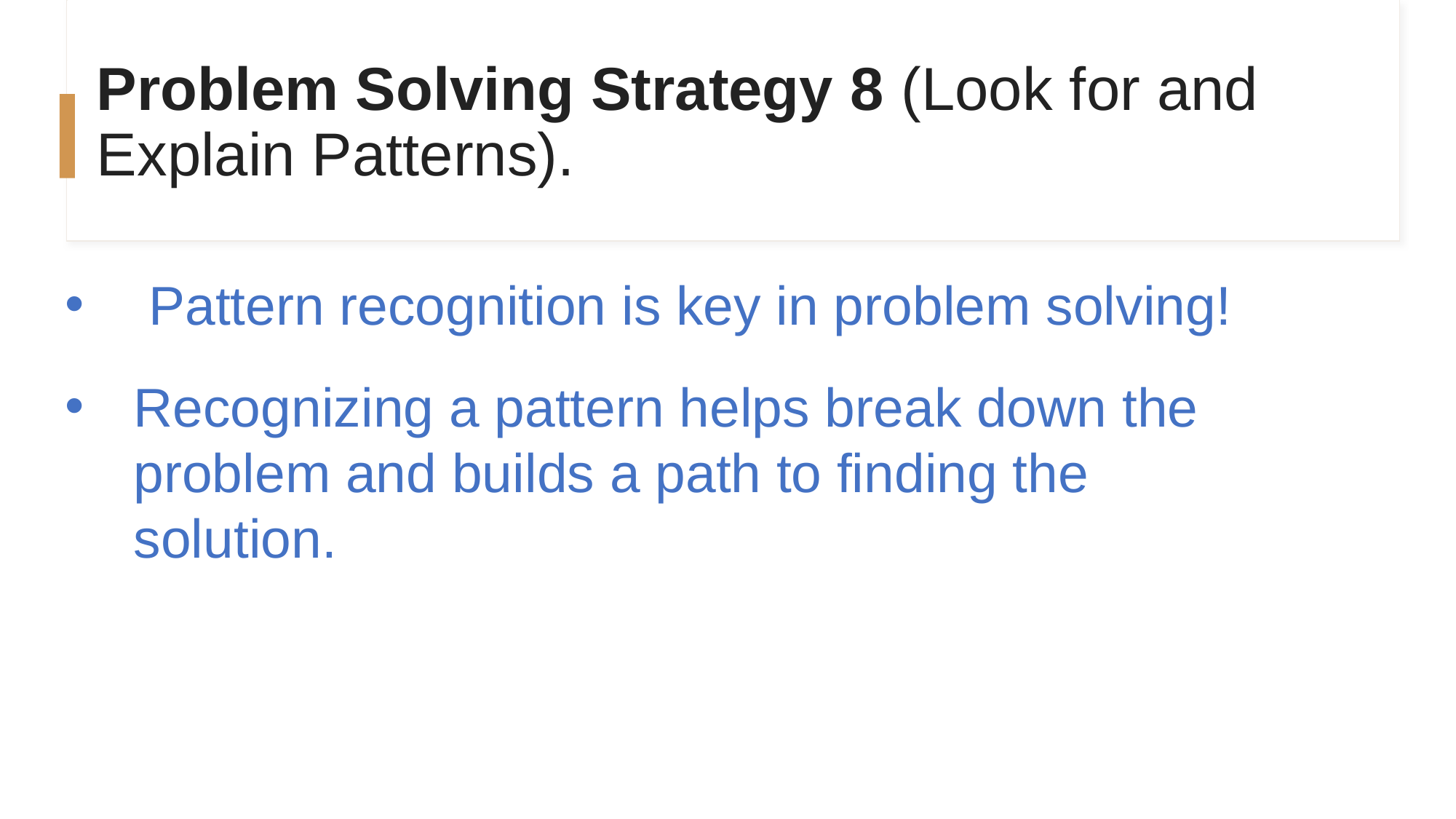

# Problem Solving Strategy 8 (Look for and Explain Patterns).
 Pattern recognition is key in problem solving!
Recognizing a pattern helps break down the problem and builds a path to finding the solution.